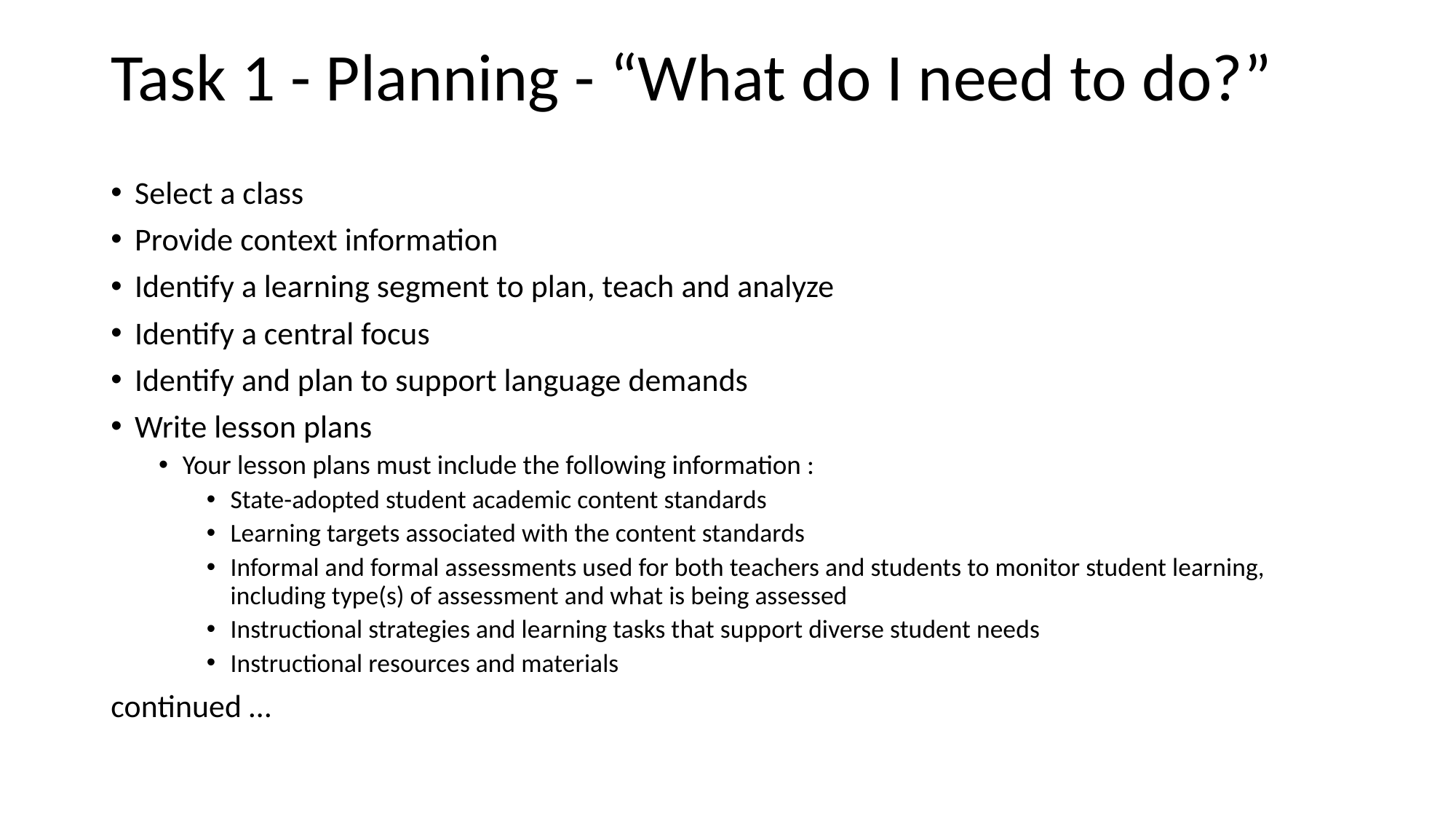

# Task 1 - Planning - “What do I need to do?”
Select a class
Provide context information
Identify a learning segment to plan, teach and analyze
Identify a central focus
Identify and plan to support language demands
Write lesson plans
Your lesson plans must include the following information :
State-adopted student academic content standards
Learning targets associated with the content standards
Informal and formal assessments used for both teachers and students to monitor student learning, including type(s) of assessment and what is being assessed
Instructional strategies and learning tasks that support diverse student needs
Instructional resources and materials
continued …